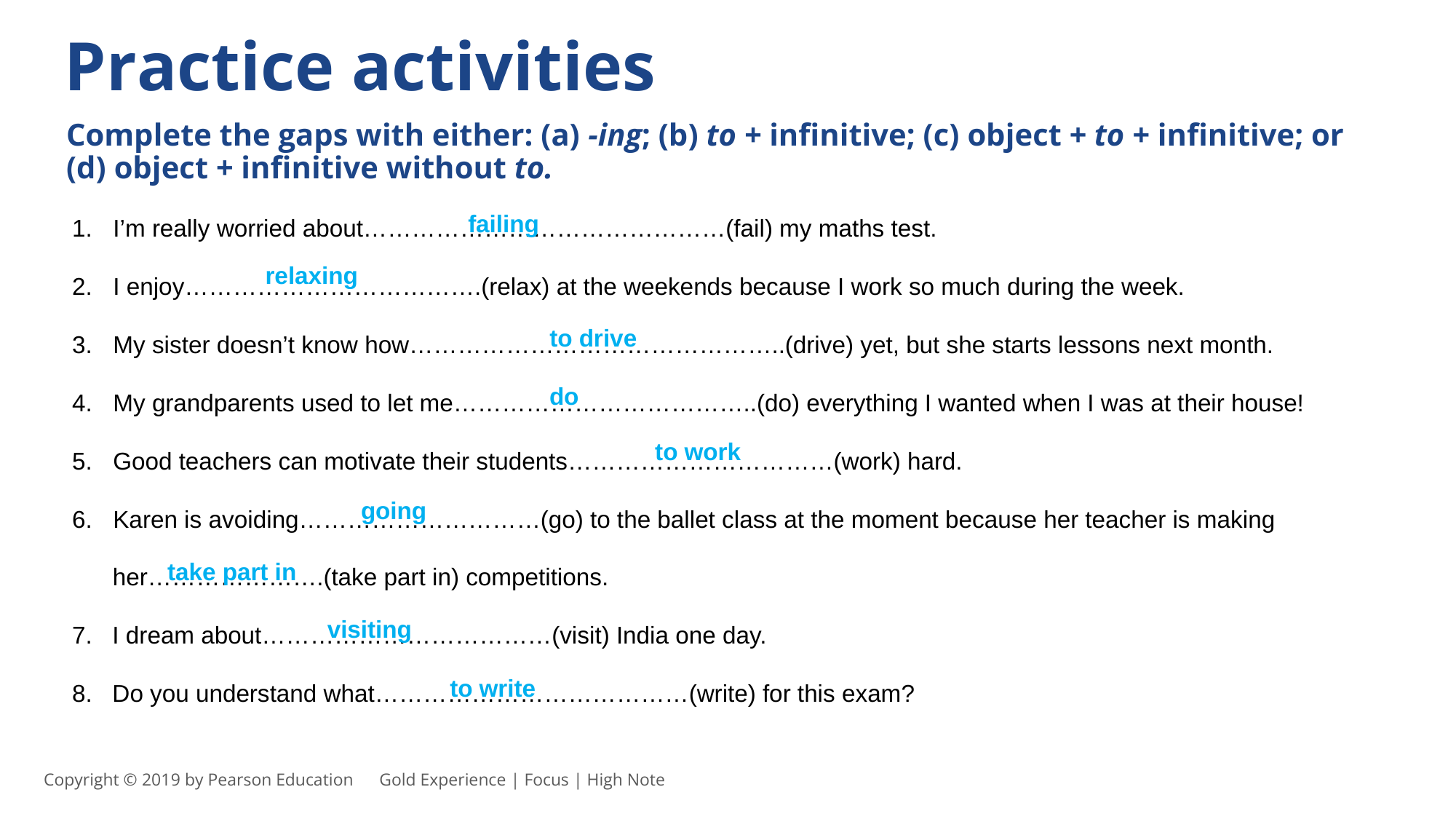

Practice activities
Complete the gaps with either: (a) -ing; (b) to + infinitive; (c) object + to + infinitive; or
(d) object + infinitive without to.

I’m really worried about………………………………………(fail) my maths test.

I enjoy……………………………….(relax) at the weekends because I work so much during the week.

My sister doesn’t know how………………………………………..(drive) yet, but she starts lessons next month.

My grandparents used to let me………………………………..(do) everything I wanted when I was at their house!

Good teachers can motivate their students……………………………(work) hard.

Karen is avoiding…………………………(go) to the ballet class at the moment because her teacher is making

      her………………….(take part in) competitions.

7.   I dream about………………………………(visit) India one day.

8.   Do you understand what…………………………………(write) for this exam?

failing
relaxing
to drive
do
to work
going

take part in

visiting
to write
Copyright © 2019 by Pearson Education      Gold Experience | Focus | High Note